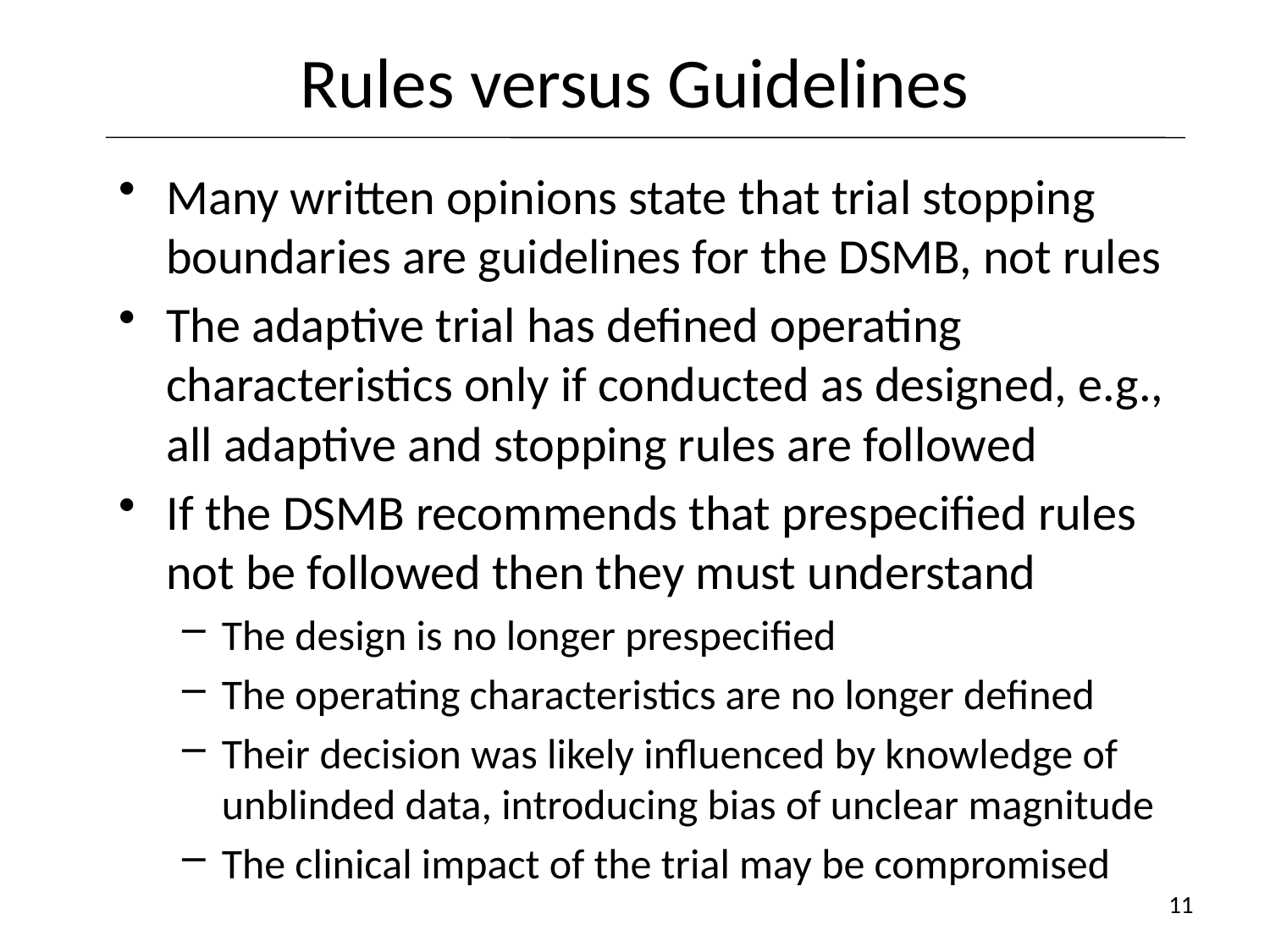

# Rules versus Guidelines

Many written opinions state that trial stopping boundaries are guidelines for the DSMB, not rules
The adaptive trial has defined operating characteristics only if conducted as designed, e.g., all adaptive and stopping rules are followed
If the DSMB recommends that prespecified rules not be followed then they must understand
The design is no longer prespecified
The operating characteristics are no longer defined
Their decision was likely influenced by knowledge of unblinded data, introducing bias of unclear magnitude
The clinical impact of the trial may be compromised
11